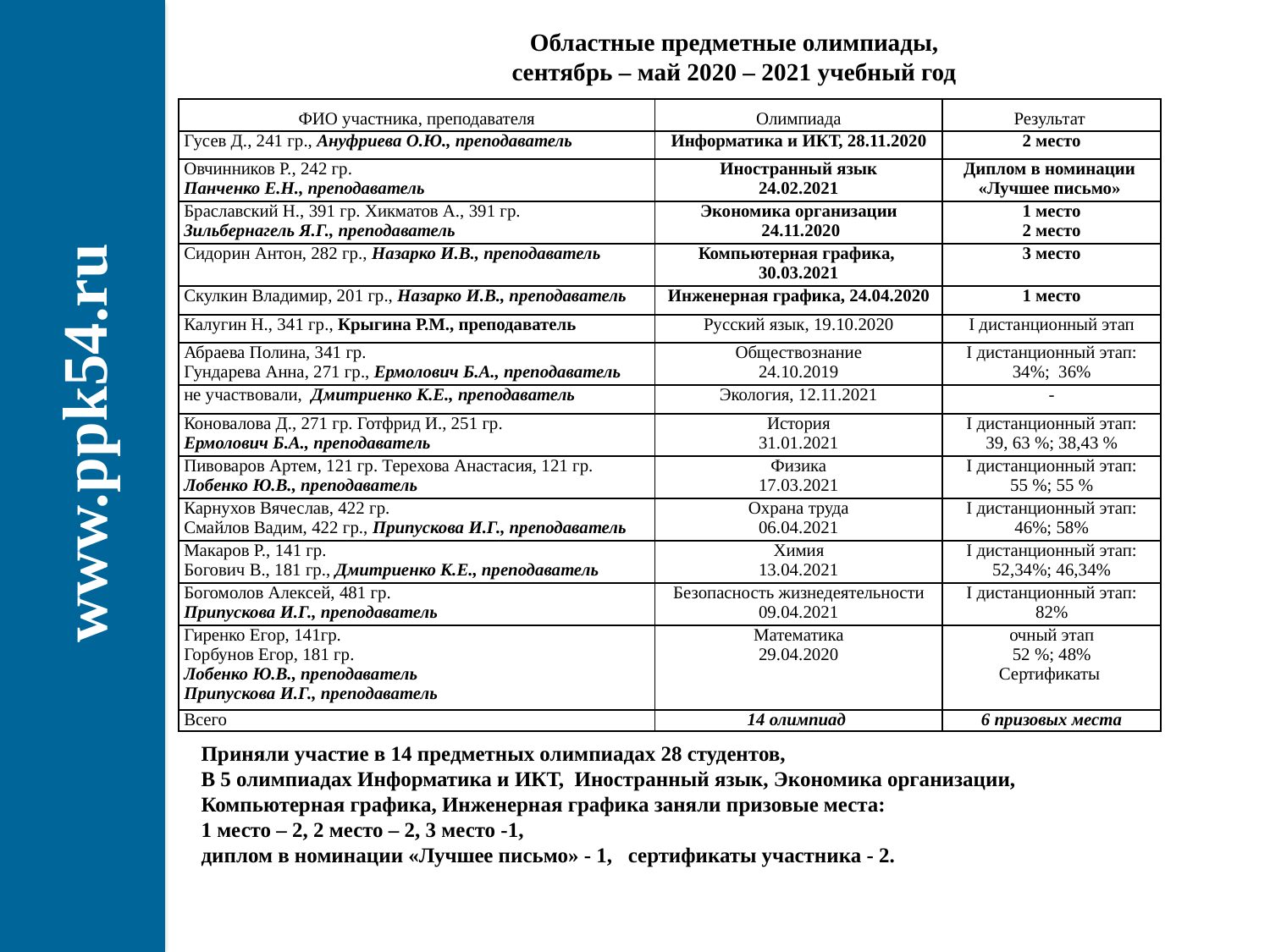

www.ppk54.ru
Областные предметные олимпиады,
сентябрь – май 2020 – 2021 учебный год
| ФИО участника, преподавателя | Олимпиада | Результат |
| --- | --- | --- |
| Гусев Д., 241 гр., Ануфриева О.Ю., преподаватель | Информатика и ИКТ, 28.11.2020 | 2 место |
| Овчинников Р., 242 гр. Панченко Е.Н., преподаватель | Иностранный язык 24.02.2021 | Диплом в номинации «Лучшее письмо» |
| Браславский Н., 391 гр. Хикматов А., 391 гр. Зильбернагель Я.Г., преподаватель | Экономика организации 24.11.2020 | 1 место 2 место |
| Сидорин Антон, 282 гр., Назарко И.В., преподаватель | Компьютерная графика, 30.03.2021 | 3 место |
| Скулкин Владимир, 201 гр., Назарко И.В., преподаватель | Инженерная графика, 24.04.2020 | 1 место |
| Калугин Н., 341 гр., Крыгина Р.М., преподаватель | Русский язык, 19.10.2020 | I дистанционный этап |
| Абраева Полина, 341 гр. Гундарева Анна, 271 гр., Ермолович Б.А., преподаватель | Обществознание 24.10.2019 | I дистанционный этап: 34%; 36% |
| не участвовали, Дмитриенко К.Е., преподаватель | Экология, 12.11.2021 | - |
| Коновалова Д., 271 гр. Готфрид И., 251 гр. Ермолович Б.А., преподаватель | История 31.01.2021 | I дистанционный этап: 39, 63 %; 38,43 % |
| Пивоваров Артем, 121 гр. Терехова Анастасия, 121 гр. Лобенко Ю.В., преподаватель | Физика 17.03.2021 | I дистанционный этап: 55 %; 55 % |
| Карнухов Вячеслав, 422 гр. Смайлов Вадим, 422 гр., Припускова И.Г., преподаватель | Охрана труда 06.04.2021 | I дистанционный этап: 46%; 58% |
| Макаров Р., 141 гр. Богович В., 181 гр., Дмитриенко К.Е., преподаватель | Химия 13.04.2021 | I дистанционный этап: 52,34%; 46,34% |
| Богомолов Алексей, 481 гр. Припускова И.Г., преподаватель | Безопасность жизнедеятельности 09.04.2021 | I дистанционный этап: 82% |
| Гиренко Егор, 141гр. Горбунов Егор, 181 гр. Лобенко Ю.В., преподаватель Припускова И.Г., преподаватель | Математика 29.04.2020 | очный этап 52 %; 48% Сертификаты |
| Всего | 14 олимпиад | 6 призовых места |
Приняли участие в 14 предметных олимпиадах 28 студентов,
В 5 олимпиадах Информатика и ИКТ,  Иностранный язык, Экономика организации,
Компьютерная графика, Инженерная графика заняли призовые места:
1 место – 2, 2 место – 2, 3 место -1,
диплом в номинации «Лучшее письмо» - 1,   сертификаты участника - 2.